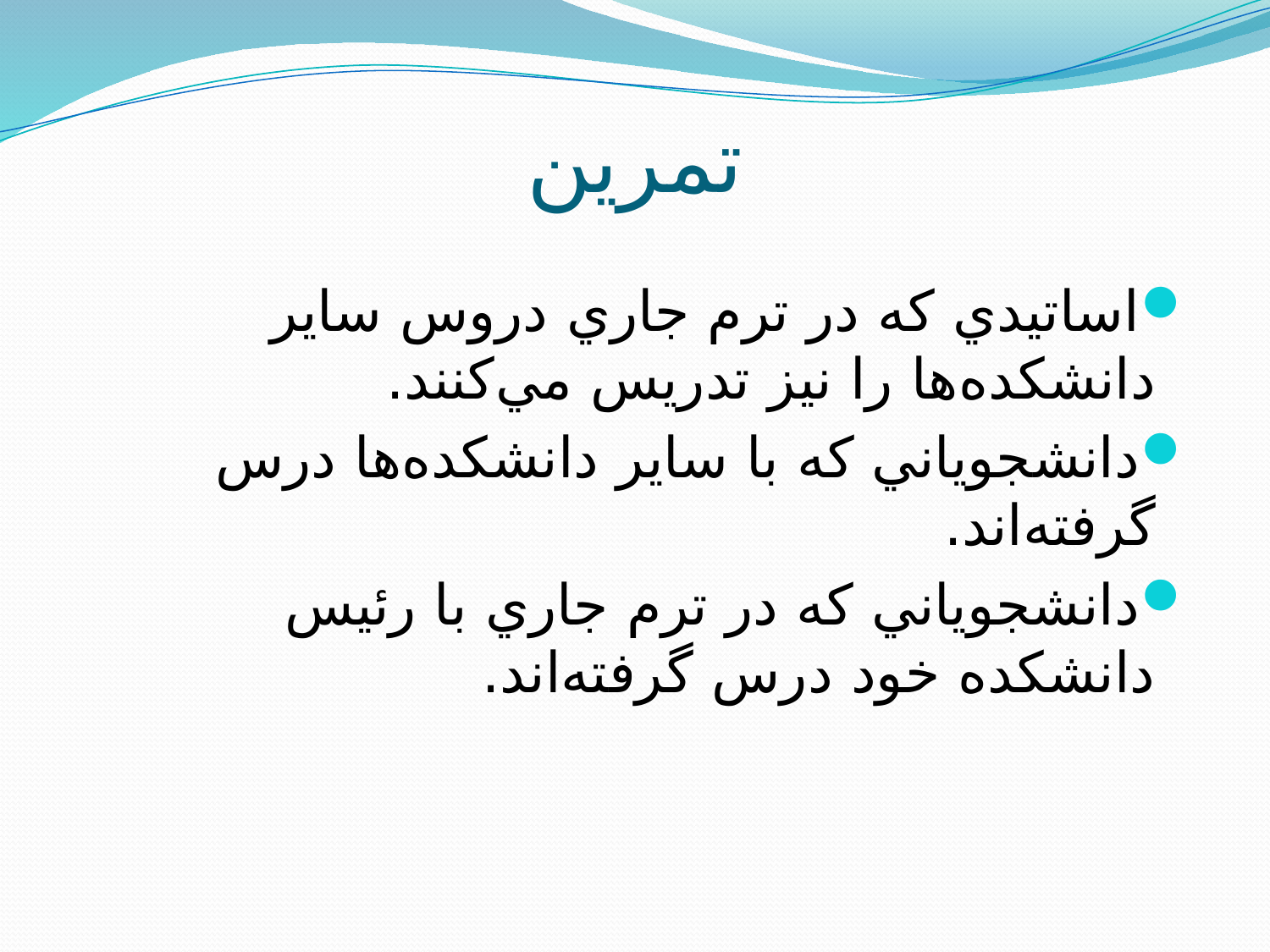

# تمرين
اساتيدي که در ترم جاري دروس ساير دانشکده‌ها را نيز تدريس مي‌کنند.
دانشجوياني که با ساير دانشکده‌ها درس گرفته‌اند.
دانشجوياني که در ترم جاري با رئيس دانشکده خود درس گرفته‌اند.